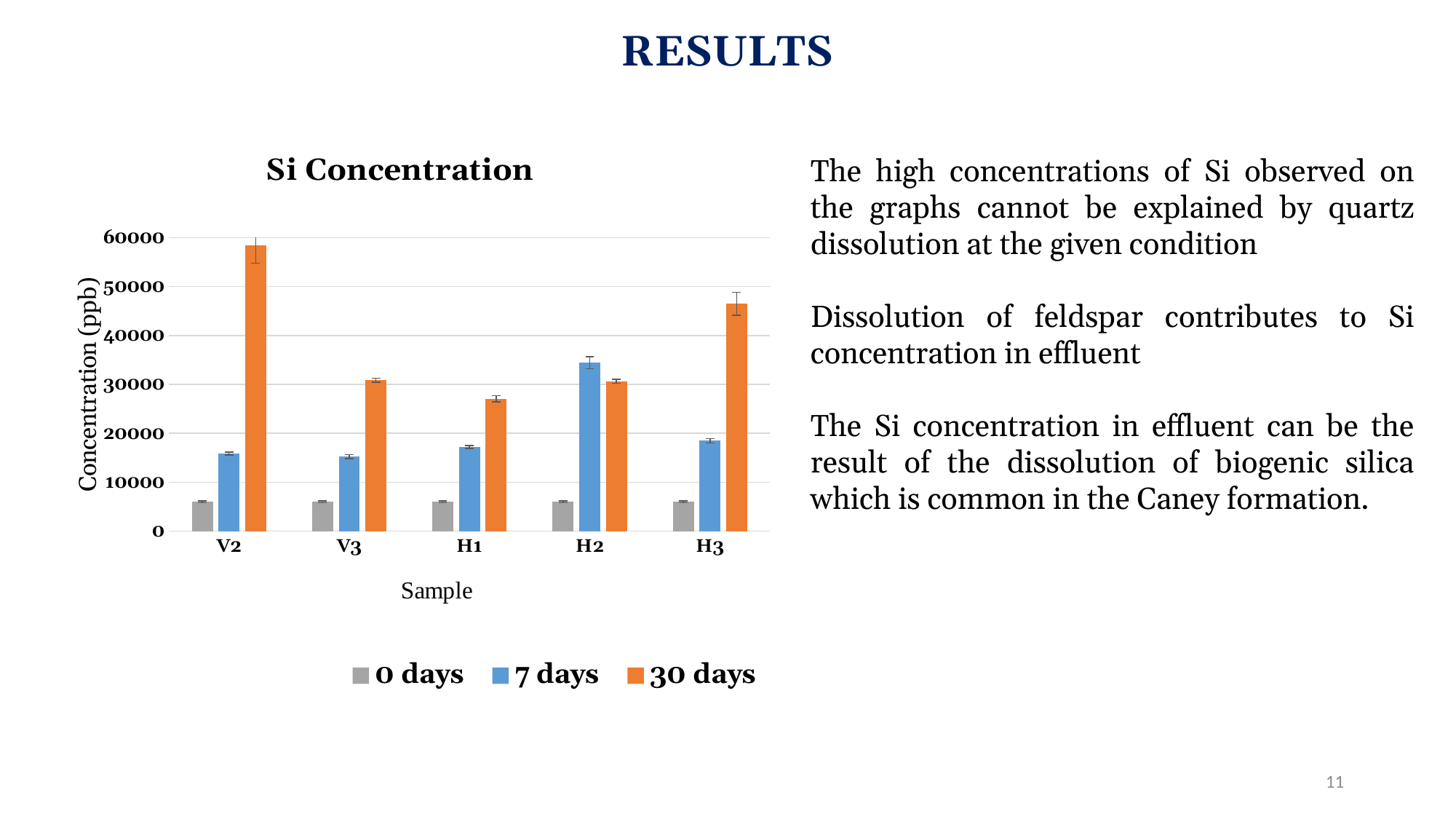

# RESULTS

### Chart: Si Concentration

| Category | 0 days | 7 days | 30 days |
|---|---|---|---|
|  | 6011.3891109999995 | 15838.815868 | 58376.291719999994 |
|  | 6011.3891109999995 | 15244.624907 | 30831.662843 |
|  | 6011.3891109999995 | 17204.350427 | 27068.316233 |
|  | 6011.3891109999995 | 34429.414835 | 30624.821121 |
|  | 6011.3891109999995 | 18478.708 | 46484.491245 |
The high concentrations of Si observed on the graphs cannot be explained by quartz dissolution at the given condition

Dissolution of feldspar contributes to Si concentration in effluent

The Si concentration in effluent can be the result of the dissolution of biogenic silica which is common in the Caney formation.

11